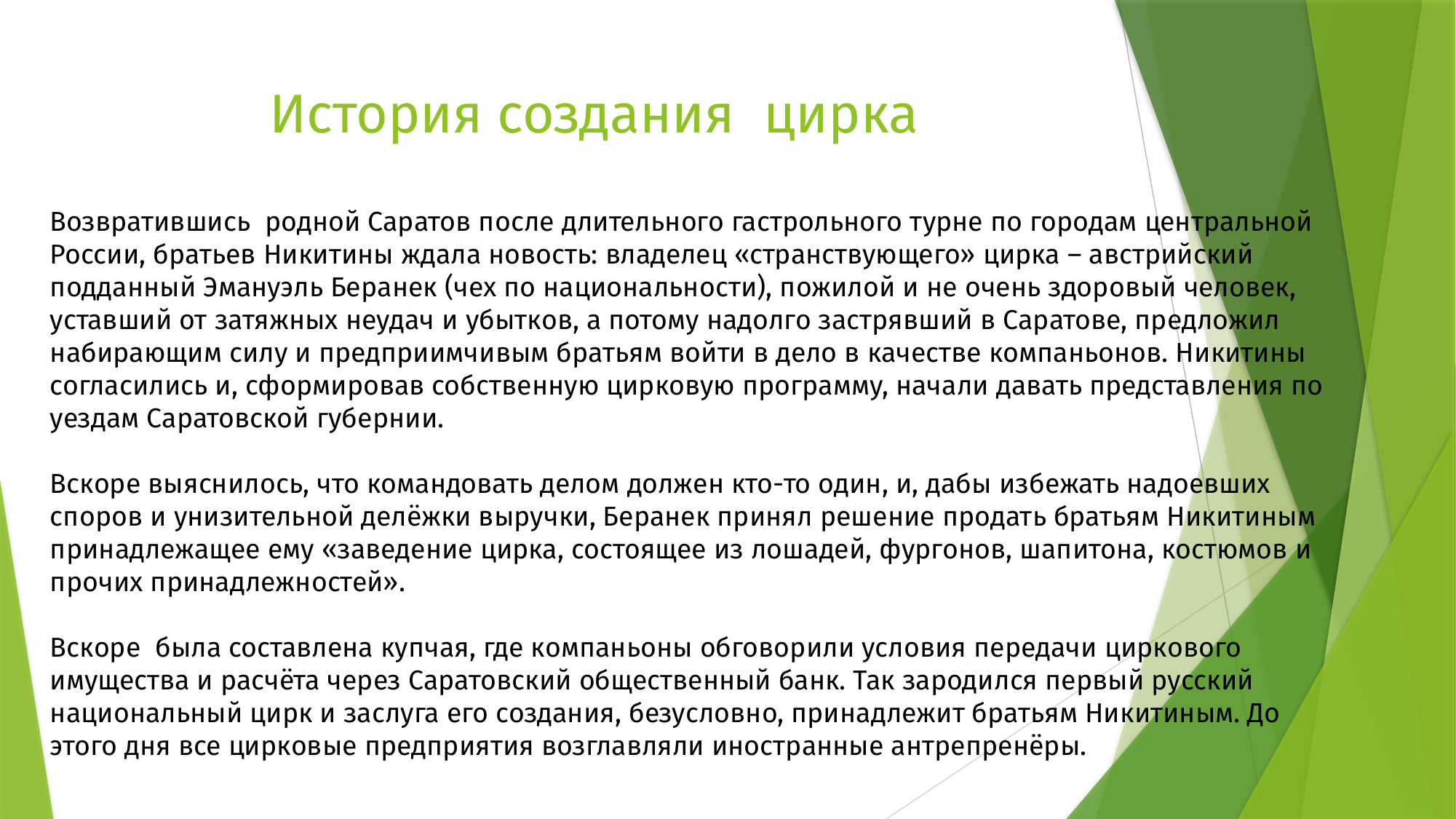

# История создания  цирка

Возвратившись  родной Саратов после длительного гастрольного турне по городам центральной России, братьев Никитины ждала новость: владелец «странствующего» цирка – австрийский подданный Эмануэль Беранек (чех по национальности), пожилой и не очень здоровый человек, уставший от затяжных неудач и убытков, а потому надолго застрявший в Саратове, предложил набирающим силу и предприимчивым братьям войти в дело в качестве компаньонов. Никитины согласились и, сформировав собственную цирковую программу, начали давать представления по уездам Саратовской губернии.

Вскоре выяснилось, что командовать делом должен кто-то один, и, дабы избежать надоевших споров и унизительной делёжки выручки, Беранек принял решение продать братьям Никитиным принадлежащее ему «заведение цирка, состоящее из лошадей, фургонов, шапитона, костюмов и прочих принадлежностей».

Вскоре  была составлена купчая, где компаньоны обговорили условия передачи циркового имущества и расчёта через Саратовский общественный банк. Так зародился первый русский национальный цирк и заслуга его создания, безусловно, принадлежит братьям Никитиным. До этого дня все цирковые предприятия возглавляли иностранные антрепренёры.